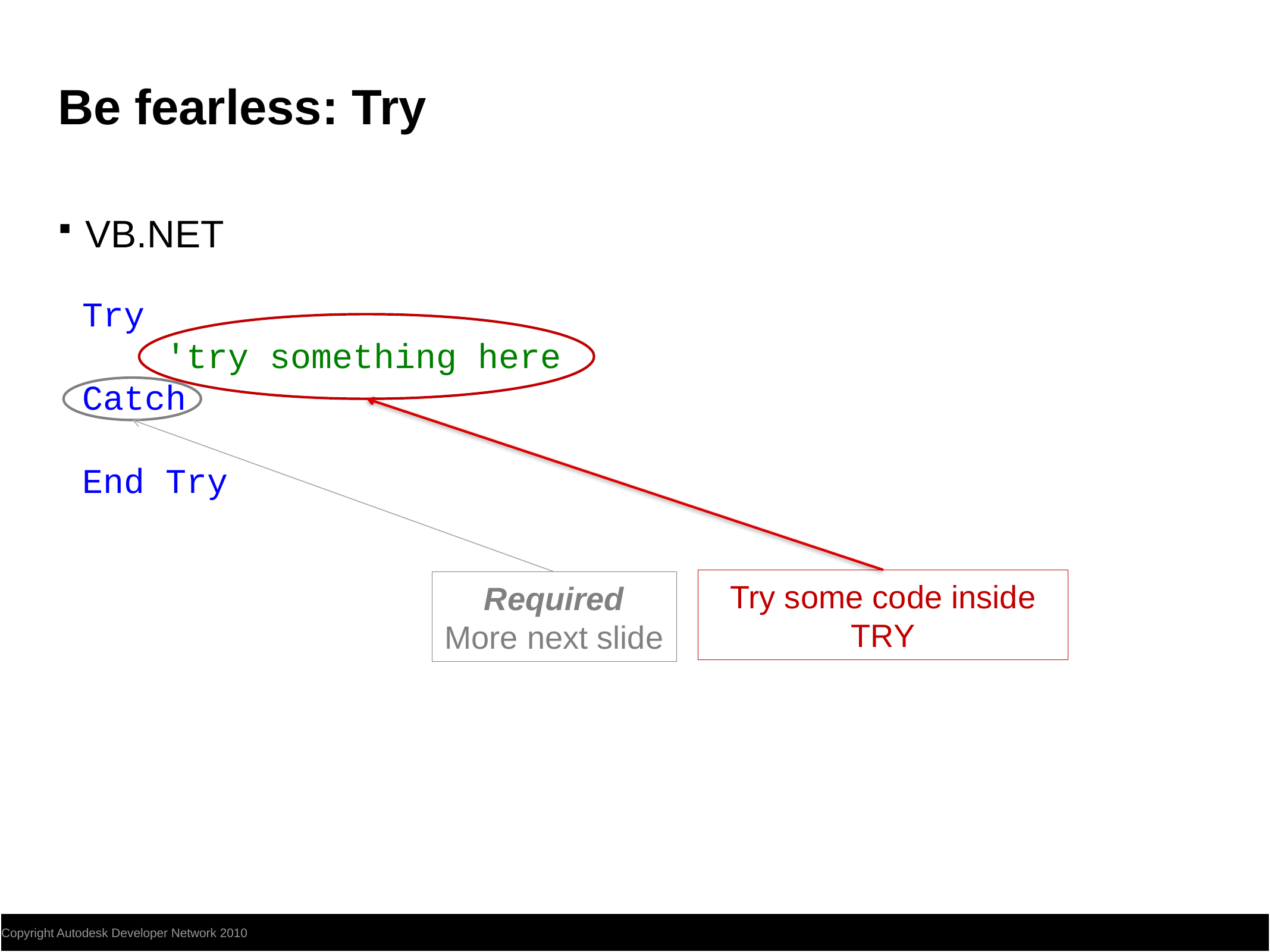

# Be fearless: Try
VB.NET
Try
    'try something here
Catch

End Try

Try some code inside TRY
Required
More next slide